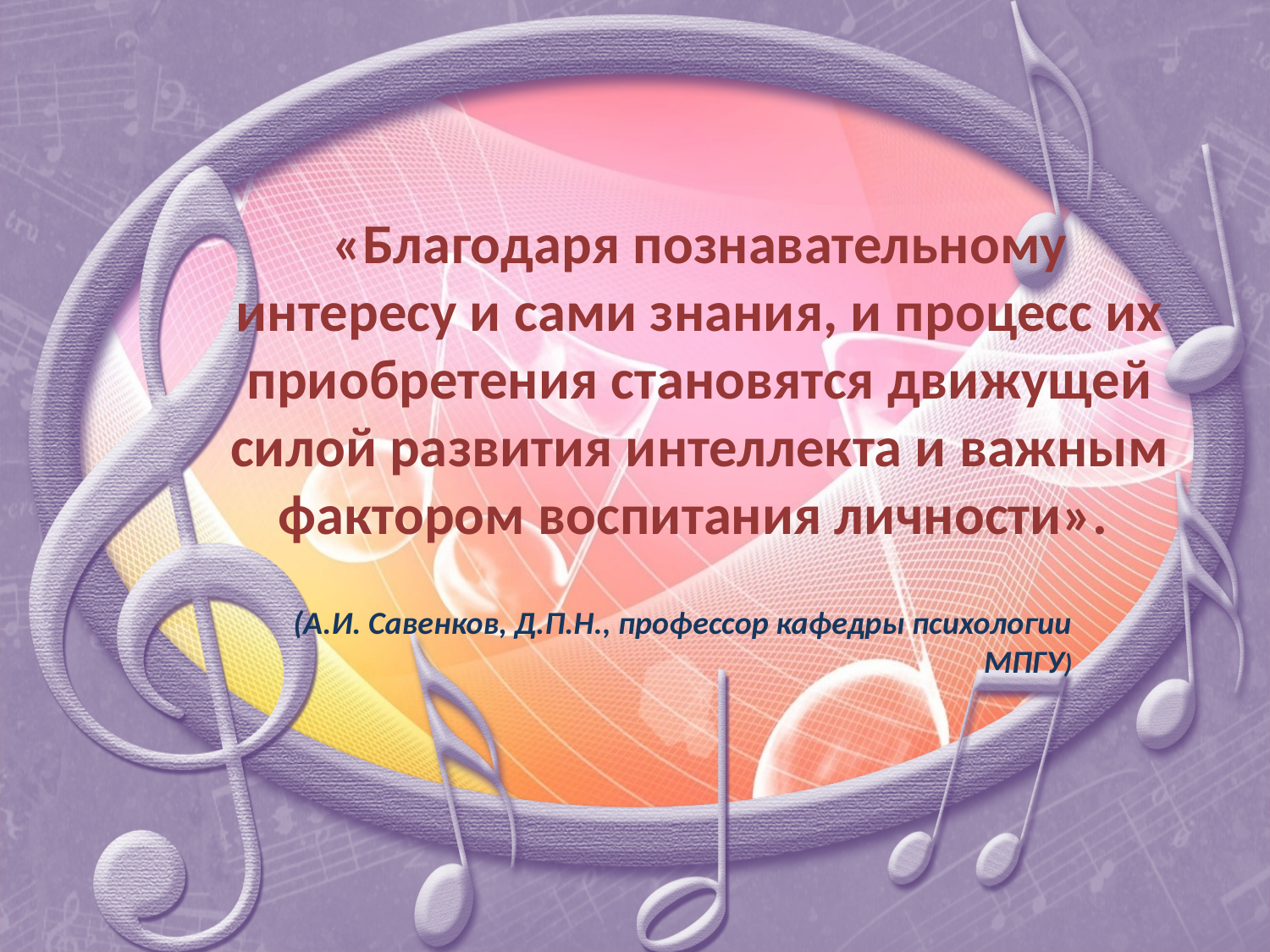

# «Благодаря познавательному интересу и сами знания, и процесс их приобретения становятся движущей силой развития интеллекта и важным фактором воспитания личности».
(А.И. Савенков, Д.П.Н., профессор кафедры психологии МПГУ)